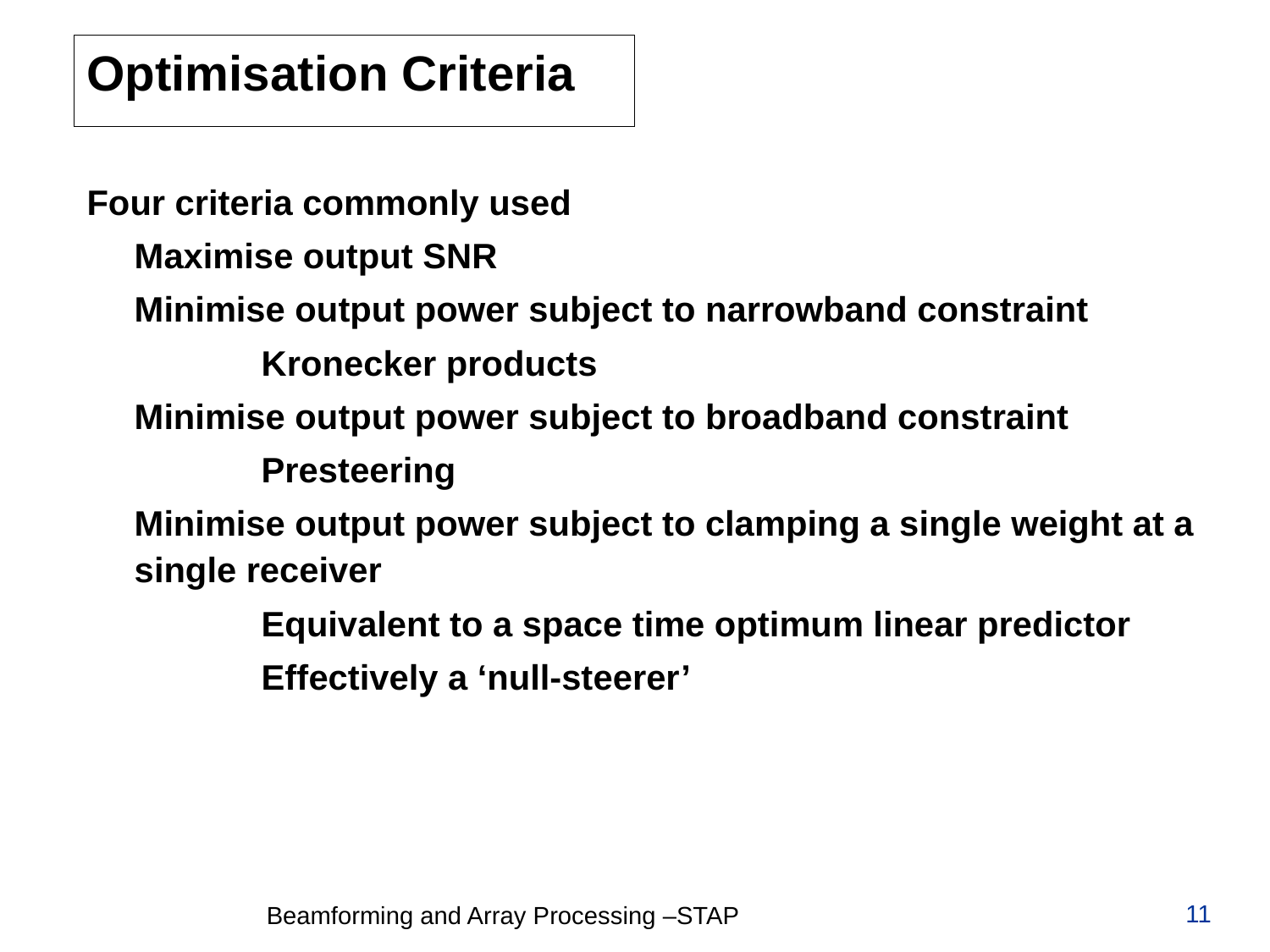

# Optimisation Criteria
Four criteria commonly used
	Maximise output SNR
	Minimise output power subject to narrowband constraint
		Kronecker products
	Minimise output power subject to broadband constraint
		Presteering
	Minimise output power subject to clamping a single weight at a single receiver
		Equivalent to a space time optimum linear predictor
		Effectively a ‘null-steerer’
11